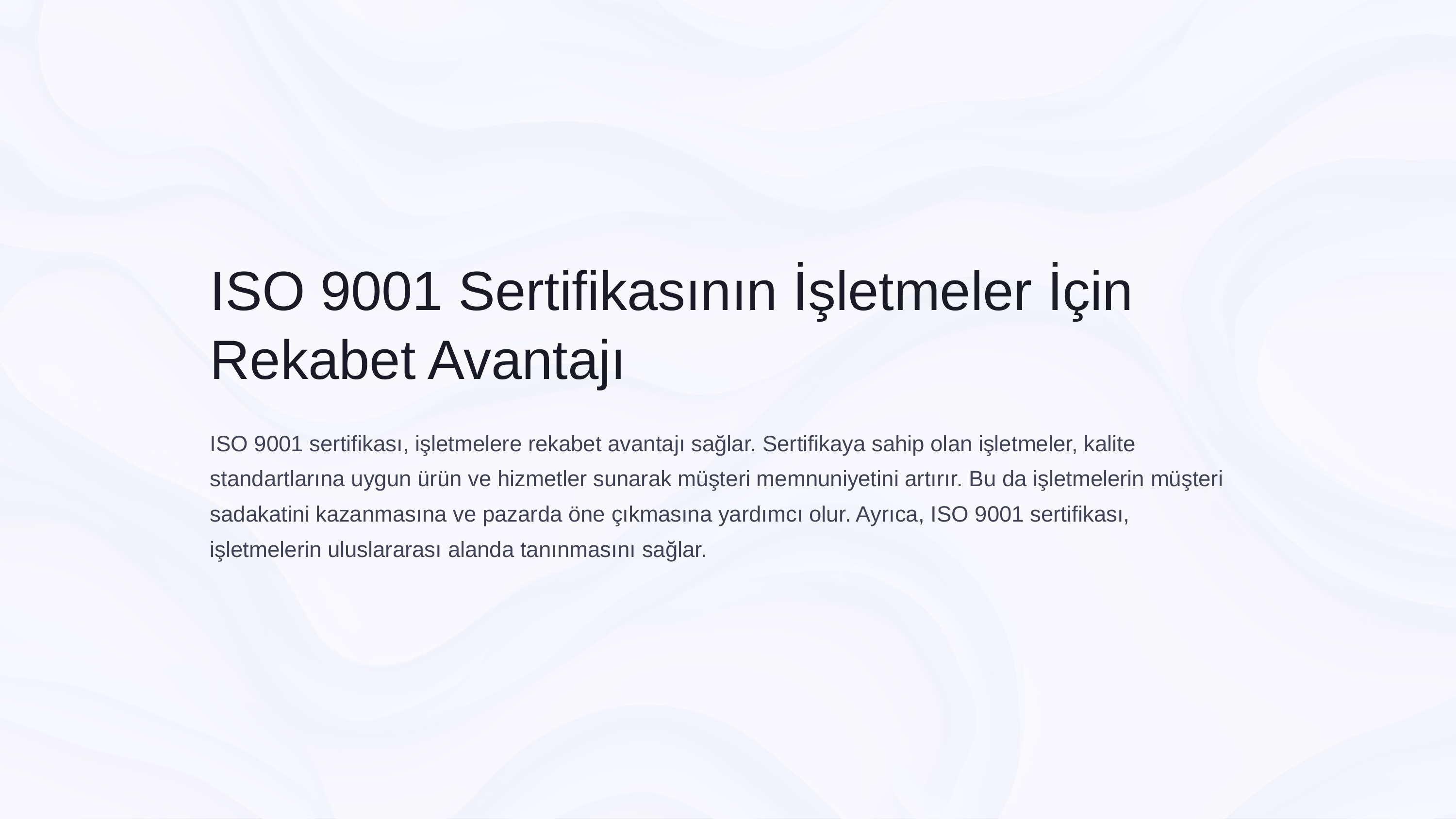

ISO 9001 Sertifikasının İşletmeler İçin Rekabet Avantajı
ISO 9001 sertifikası, işletmelere rekabet avantajı sağlar. Sertifikaya sahip olan işletmeler, kalite standartlarına uygun ürün ve hizmetler sunarak müşteri memnuniyetini artırır. Bu da işletmelerin müşteri sadakatini kazanmasına ve pazarda öne çıkmasına yardımcı olur. Ayrıca, ISO 9001 sertifikası, işletmelerin uluslararası alanda tanınmasını sağlar.